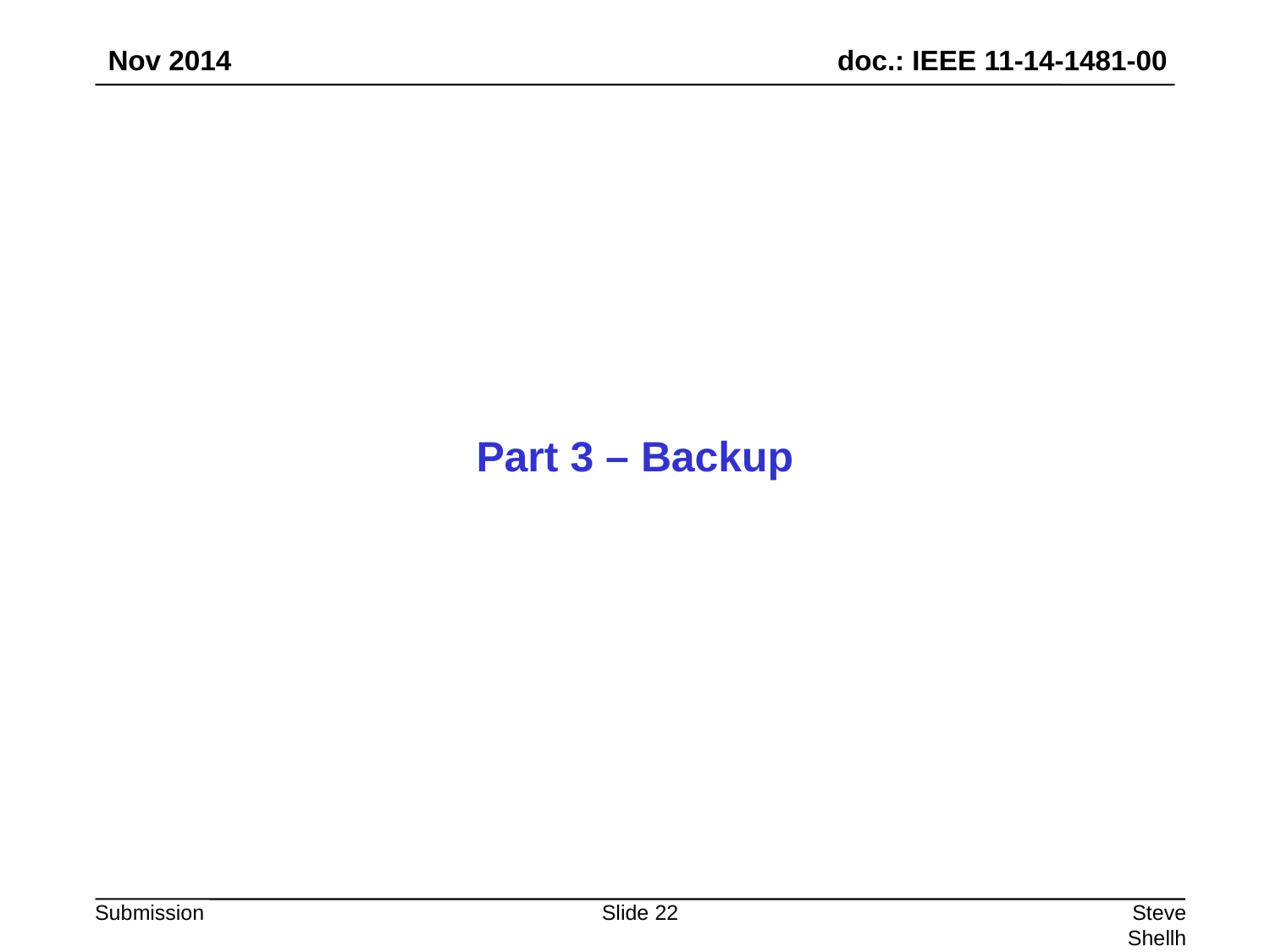

Nov 2014
# Part 3 – Backup
Slide 22
Steve Shellhammer, Qualcomm